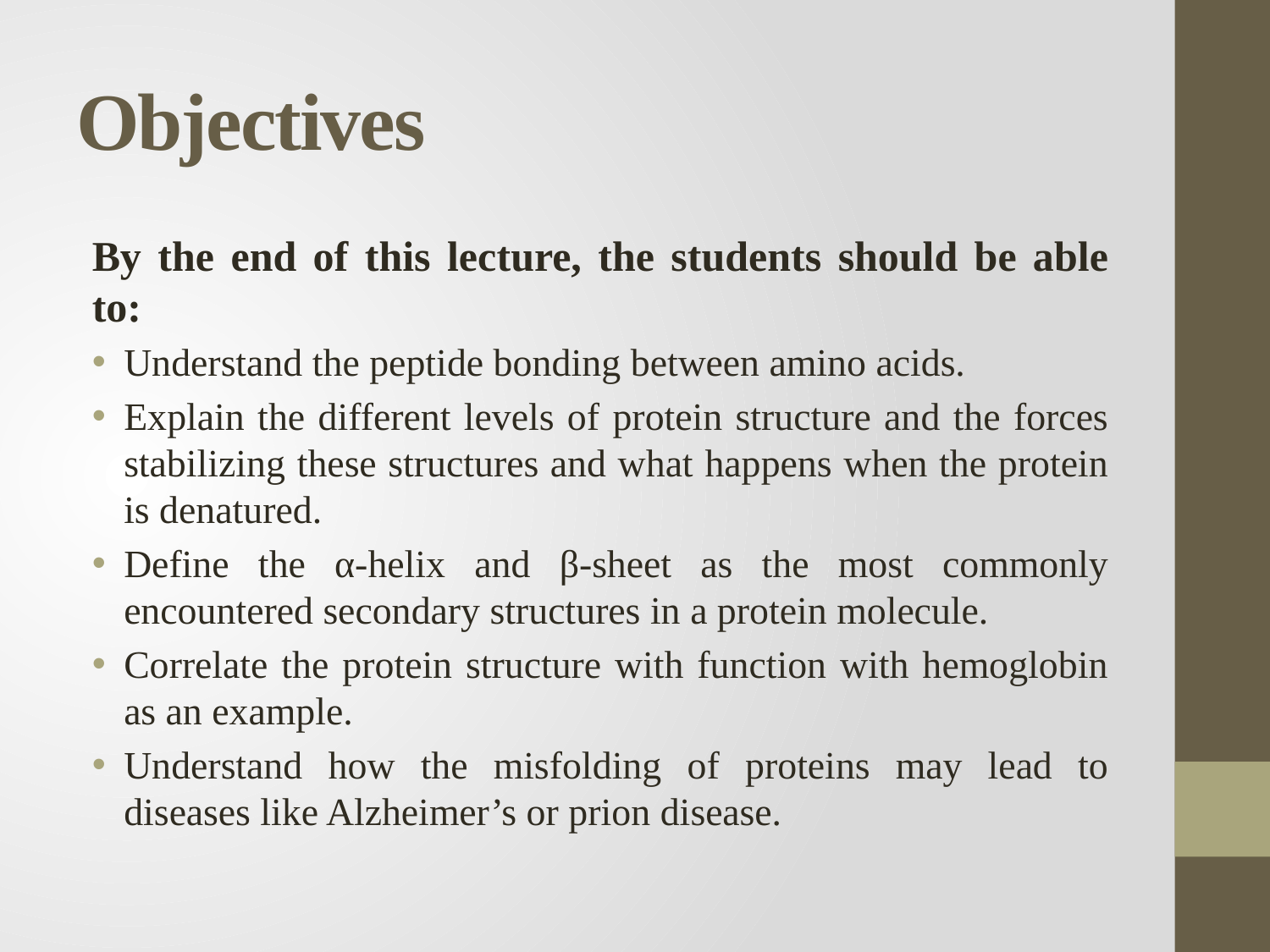

# Objectives
By the end of this lecture, the students should be able to:
Understand the peptide bonding between amino acids.
Explain the different levels of protein structure and the forces stabilizing these structures and what happens when the protein is denatured.
Define the α-helix and β-sheet as the most commonly encountered secondary structures in a protein molecule.
Correlate the protein structure with function with hemoglobin as an example.
Understand how the misfolding of proteins may lead to diseases like Alzheimer’s or prion disease.